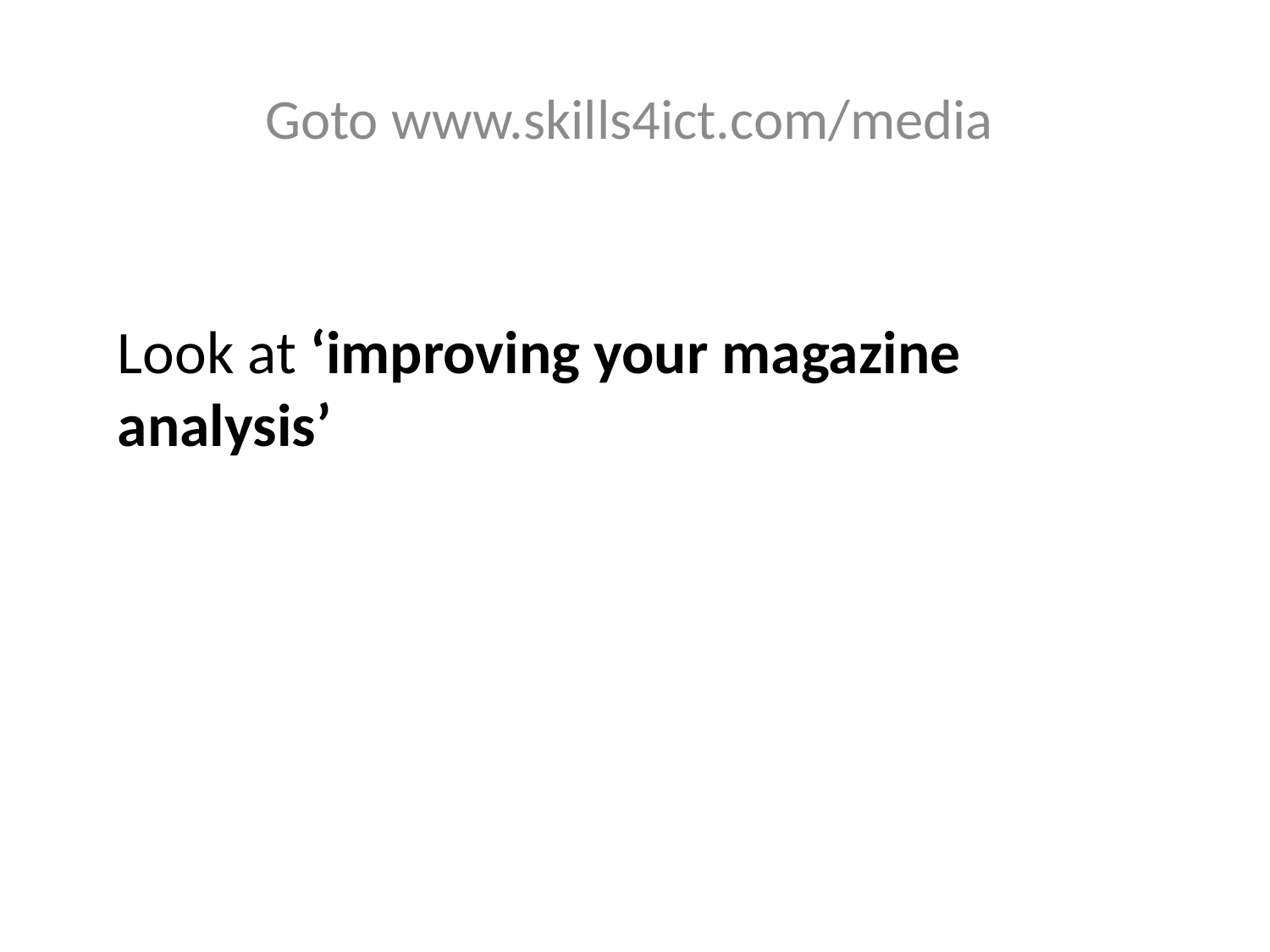

Goto www.skills4ict.com/media

# Look at ‘improving your magazine analysis’